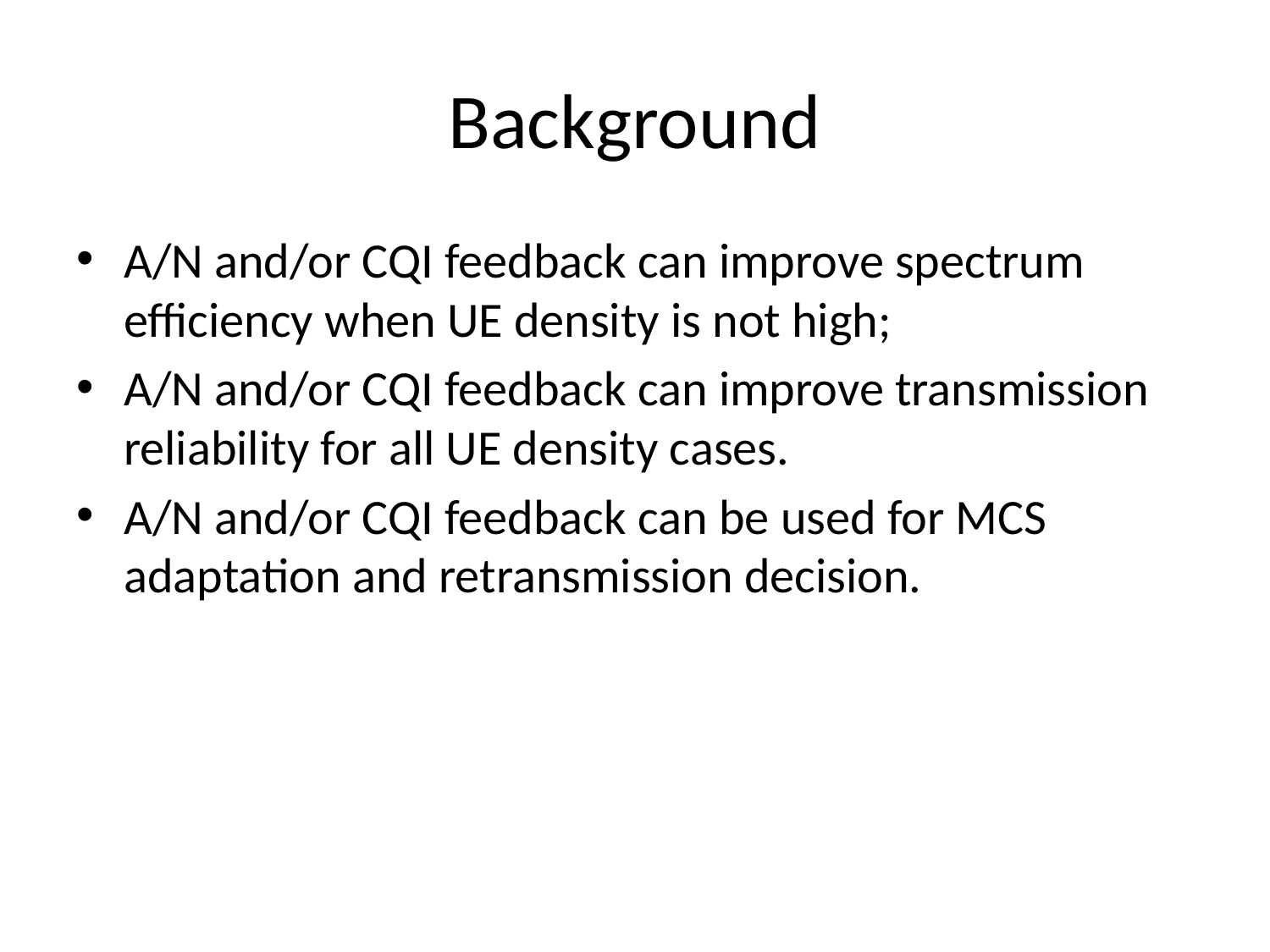

# Background
A/N and/or CQI feedback can improve spectrum efficiency when UE density is not high;
A/N and/or CQI feedback can improve transmission reliability for all UE density cases.
A/N and/or CQI feedback can be used for MCS adaptation and retransmission decision.